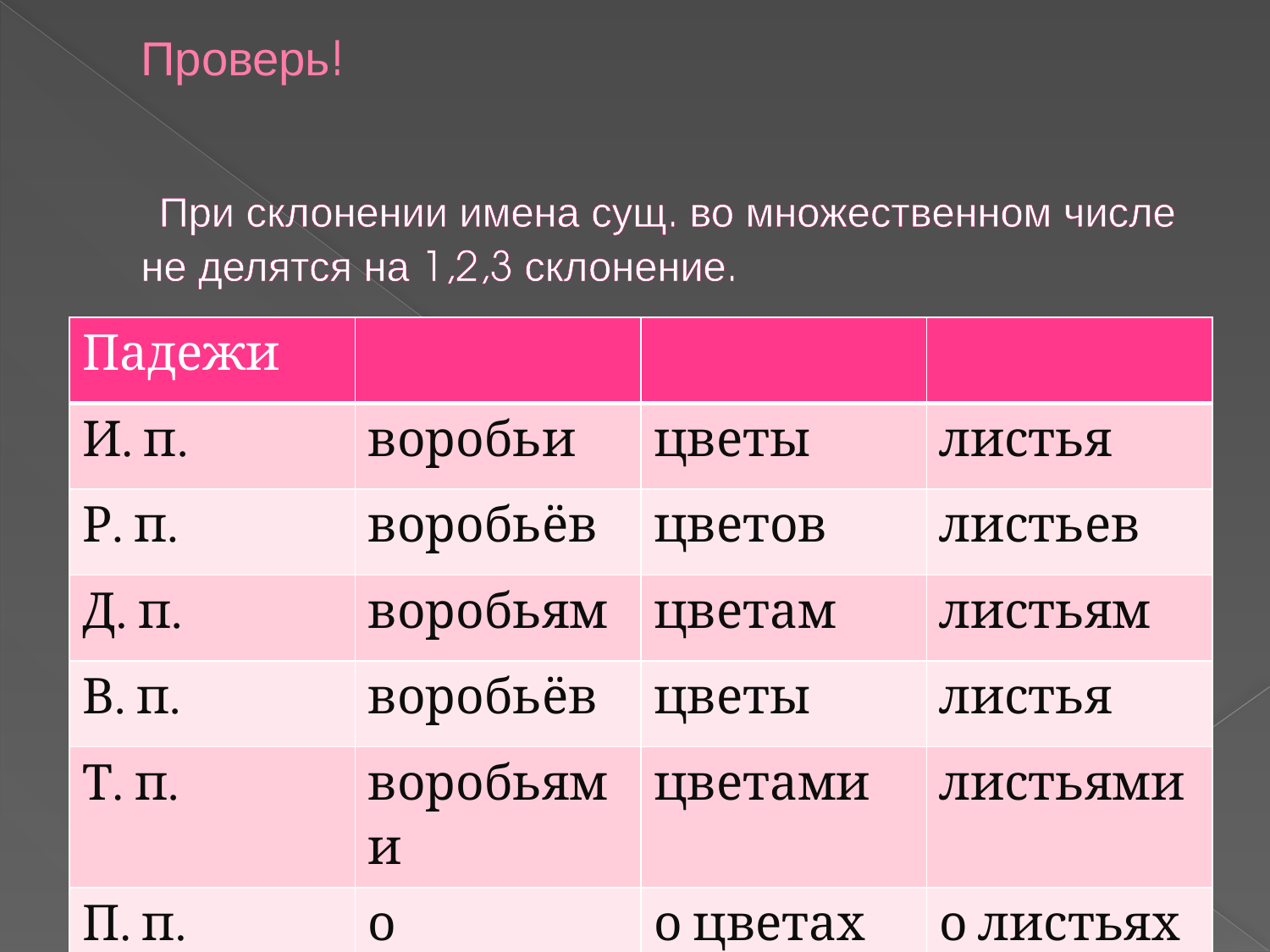

# Проверь! При склонении имена сущ. во множественном числе не делятся на 1,2,3 склонение.
| Падежи |  |  |  |
| --- | --- | --- | --- |
| И. п. | воробьи | цветы | листья |
| Р. п. | воробьёв | цветов | листьев |
| Д. п. | воробьям | цветам | листьям |
| В. п. | воробьёв | цветы | листья |
| Т. п. | воробьями | цветами | листьями |
| П. п. | о воробьях | о цветах | о листьях |